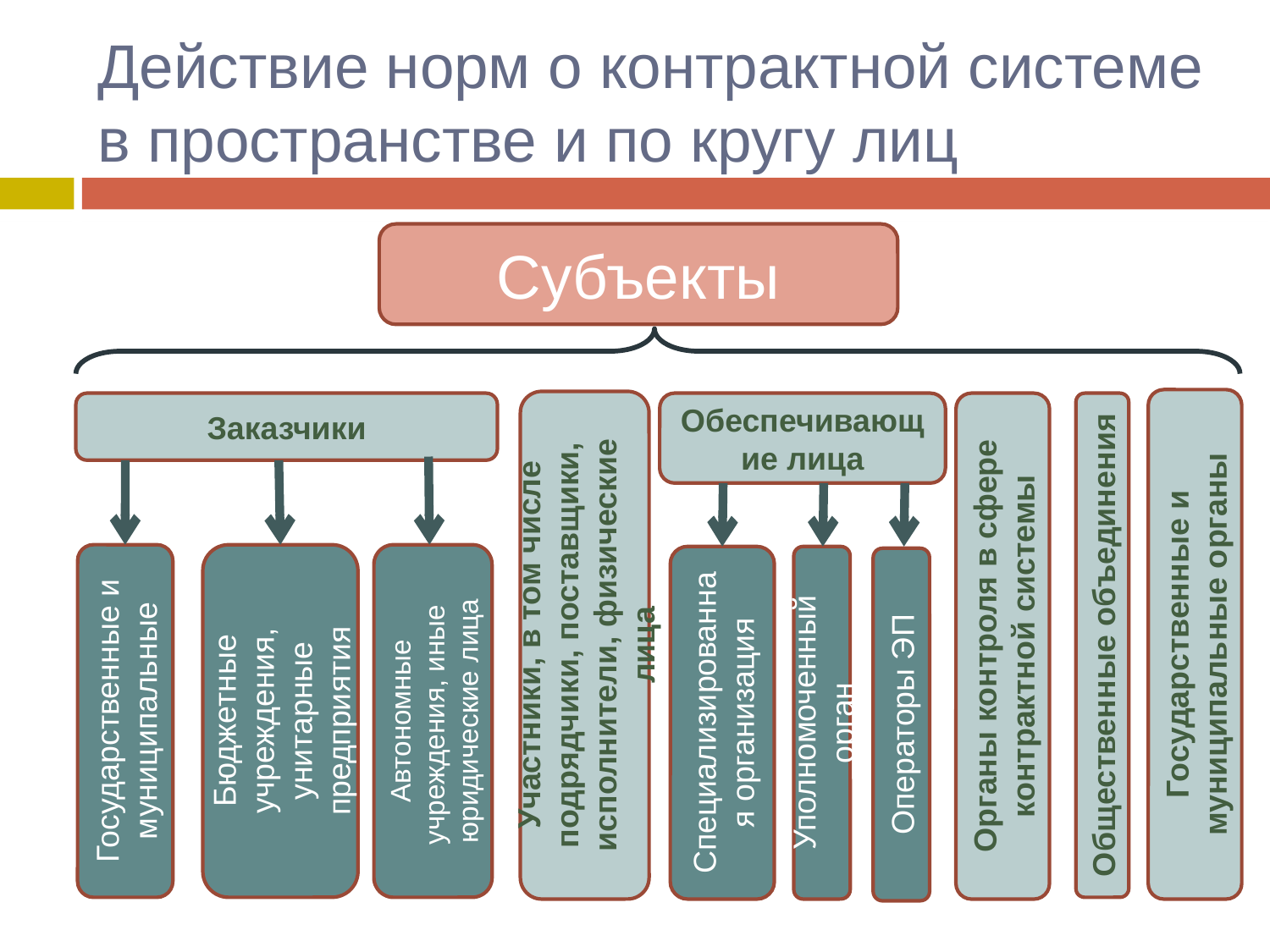

# Действие норм о контрактной системе в пространстве и по кругу лиц
Субъекты
Государственные и муниципальные органы
Участники, в том числе подрядчики, поставщики, исполнители, физические лица
Заказчики
Обеспечивающие лица
Органы контроля в сфере контрактной системы
Общественные объединения
Государственные и муниципальные
Бюджетные учреждения, унитарные предприятия
Автономные учреждения, иные  юридические лица
Специализированная организация
Уполномоченный орган
Операторы ЭП